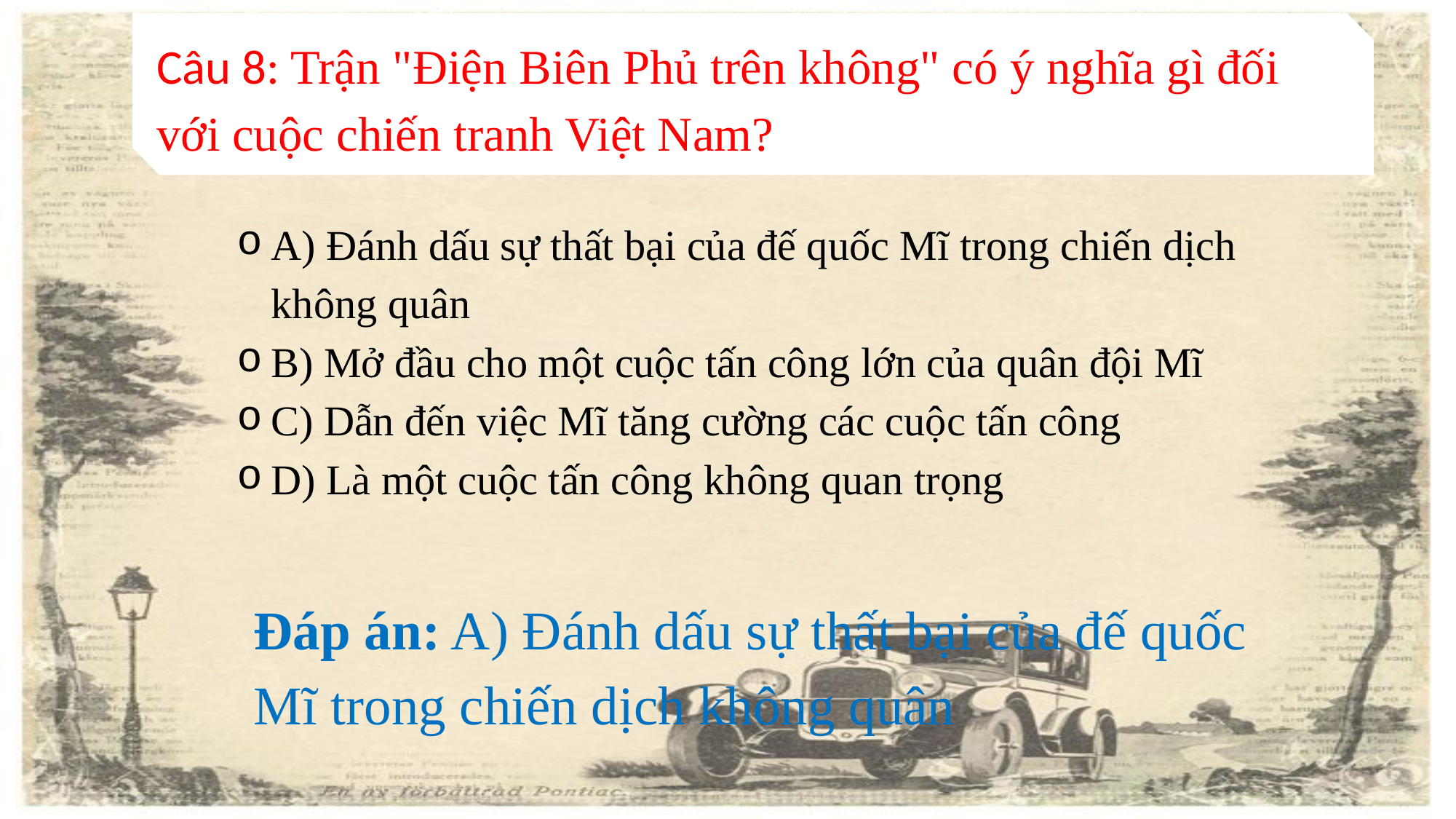

Câu 8: Trận "Điện Biên Phủ trên không" có ý nghĩa gì đối với cuộc chiến tranh Việt Nam?
A) Đánh dấu sự thất bại của đế quốc Mĩ trong chiến dịch không quân
B) Mở đầu cho một cuộc tấn công lớn của quân đội Mĩ
C) Dẫn đến việc Mĩ tăng cường các cuộc tấn công
D) Là một cuộc tấn công không quan trọng
Đáp án: A) Đánh dấu sự thất bại của đế quốc Mĩ trong chiến dịch không quân